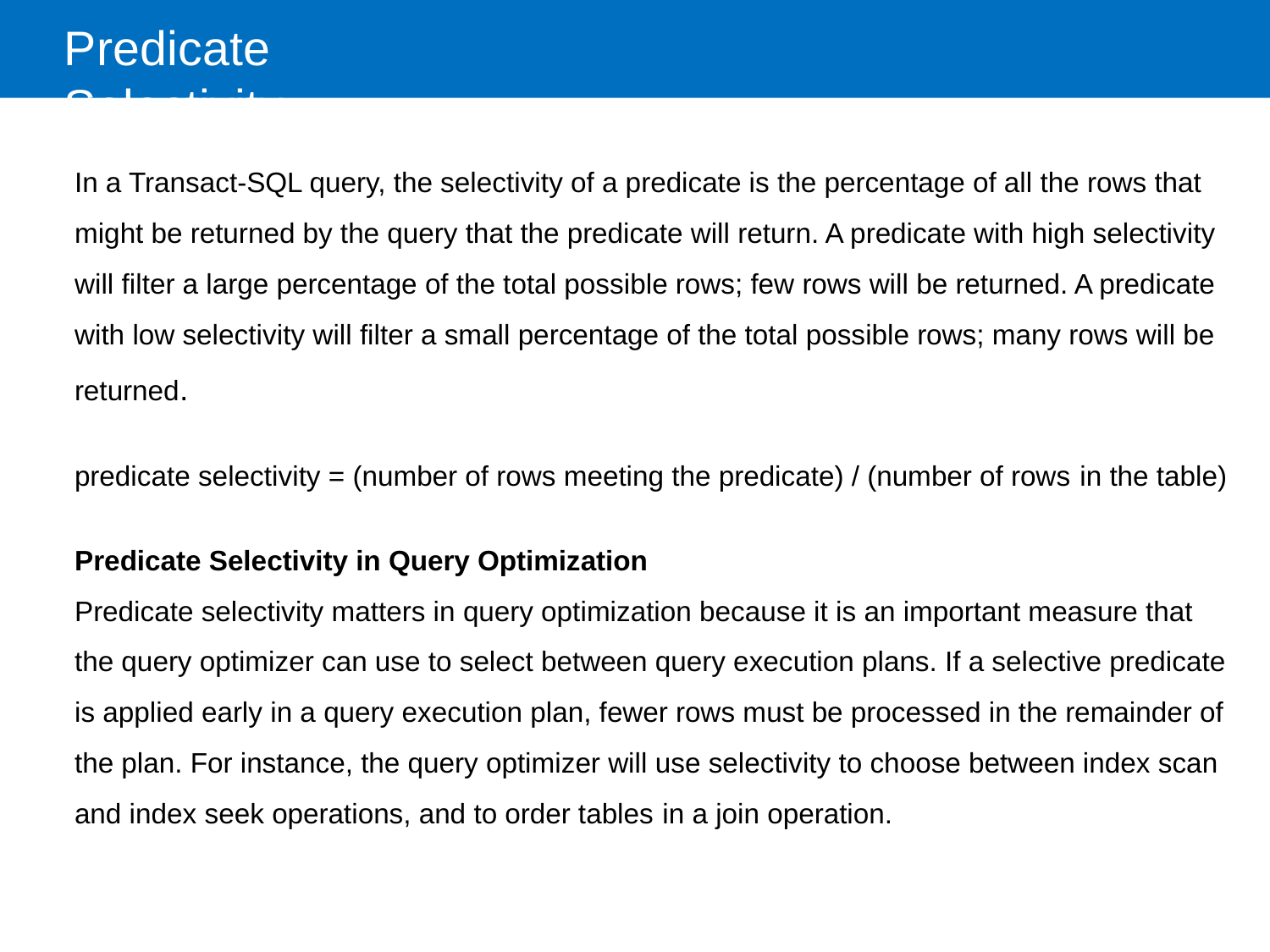

# Predicate Selectivity
In a Transact-SQL query, the selectivity of a predicate is the percentage of all the rows that might be returned by the query that the predicate will return. A predicate with high selectivity will filter a large percentage of the total possible rows; few rows will be returned. A predicate with low selectivity will filter a small percentage of the total possible rows; many rows will be returned.

predicate selectivity = (number of rows meeting the predicate) / (number of rows in the table)

Predicate Selectivity in Query Optimization
Predicate selectivity matters in query optimization because it is an important measure that the query optimizer can use to select between query execution plans. If a selective predicate is applied early in a query execution plan, fewer rows must be processed in the remainder of the plan. For instance, the query optimizer will use selectivity to choose between index scan and index seek operations, and to order tables in a join operation.